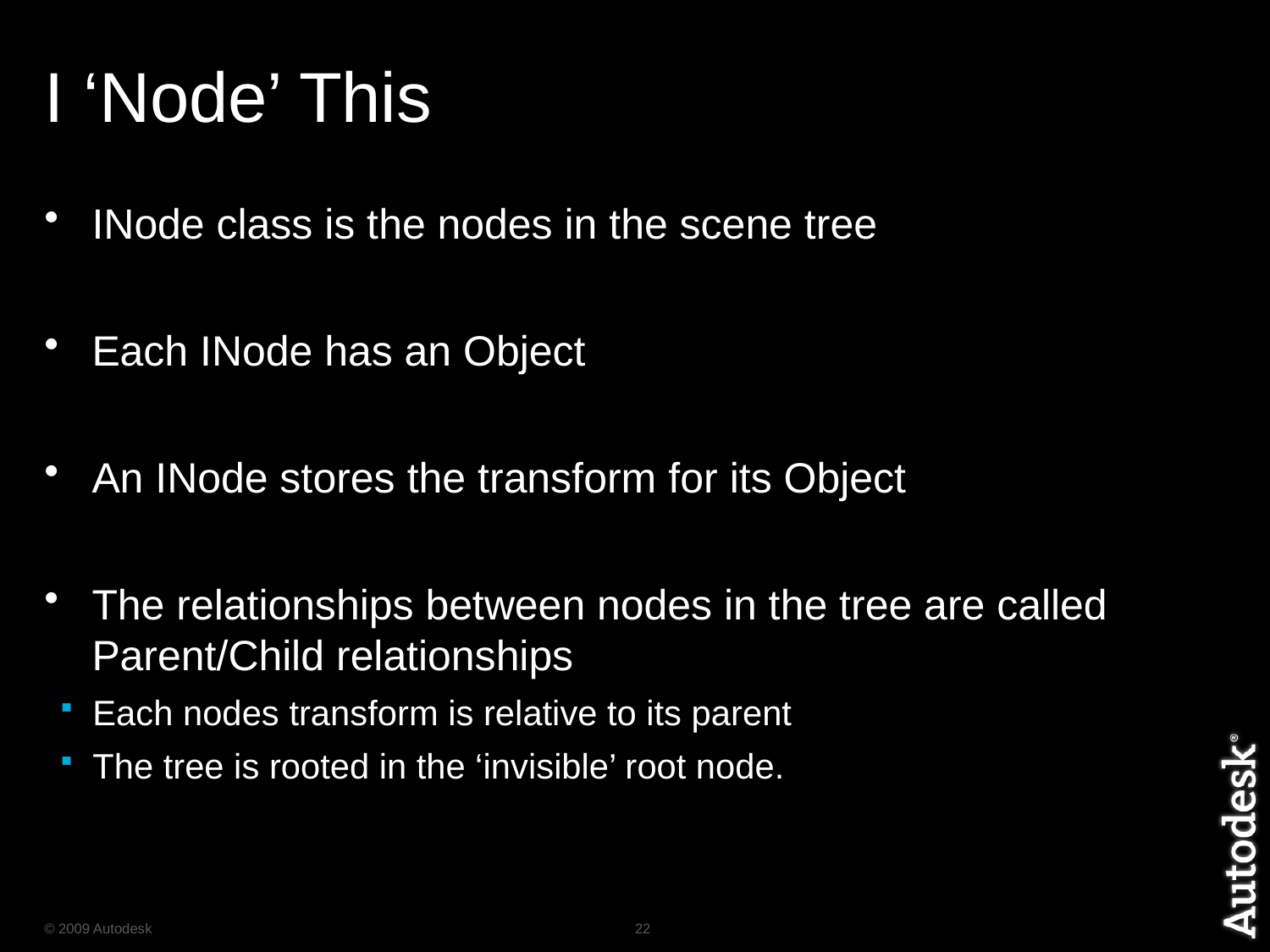

# I ‘Node’ This
INode class is the nodes in the scene tree

Each INode has an Object

An INode stores the transform for its Object

The relationships between nodes in the tree are called Parent/Child relationships
Each nodes transform is relative to its parent
The tree is rooted in the ‘invisible’ root node.